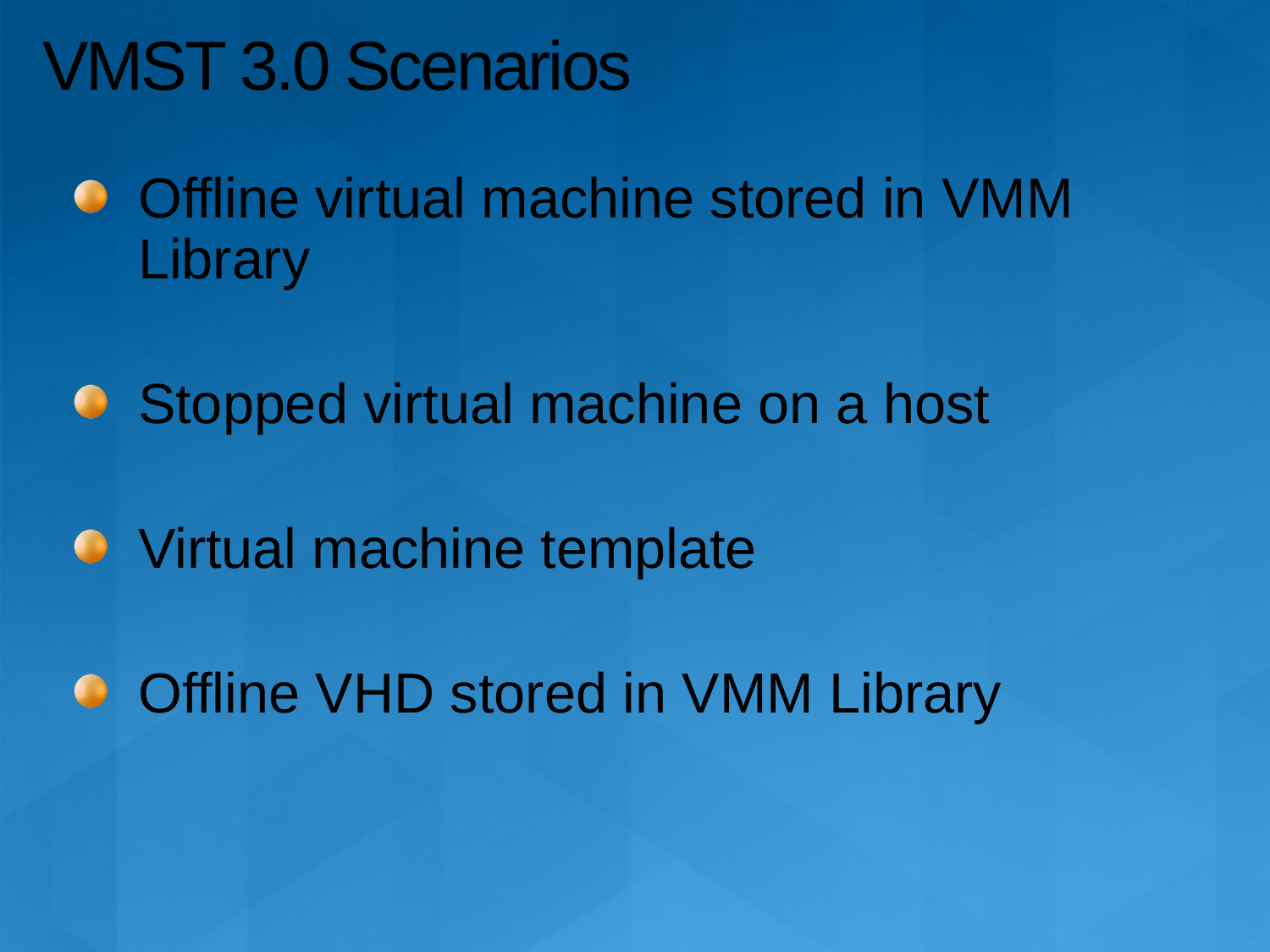

# VMST 3.0 Scenarios
Offline virtual machine stored in VMM Library

Stopped virtual machine on a host

Virtual machine template

Offline VHD stored in VMM Library